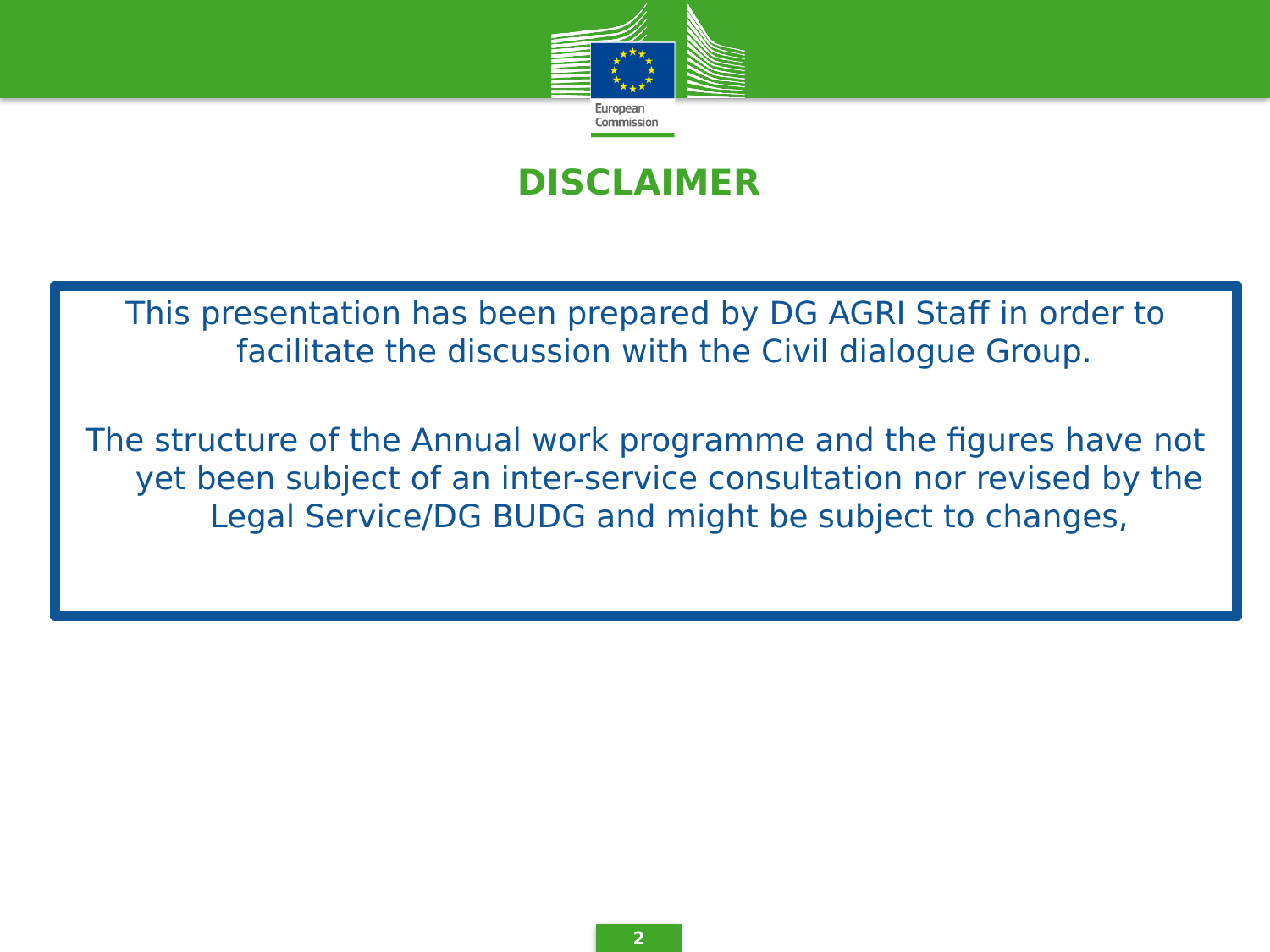

# DISCLAIMER
This presentation has been prepared by DG AGRI Staff in order to facilitate the discussion with the Civil dialogue Group.

The structure of the Annual work programme and the figures have not yet been subject of an inter-service consultation nor revised by the Legal Service/DG BUDG and might be subject to changes,

2